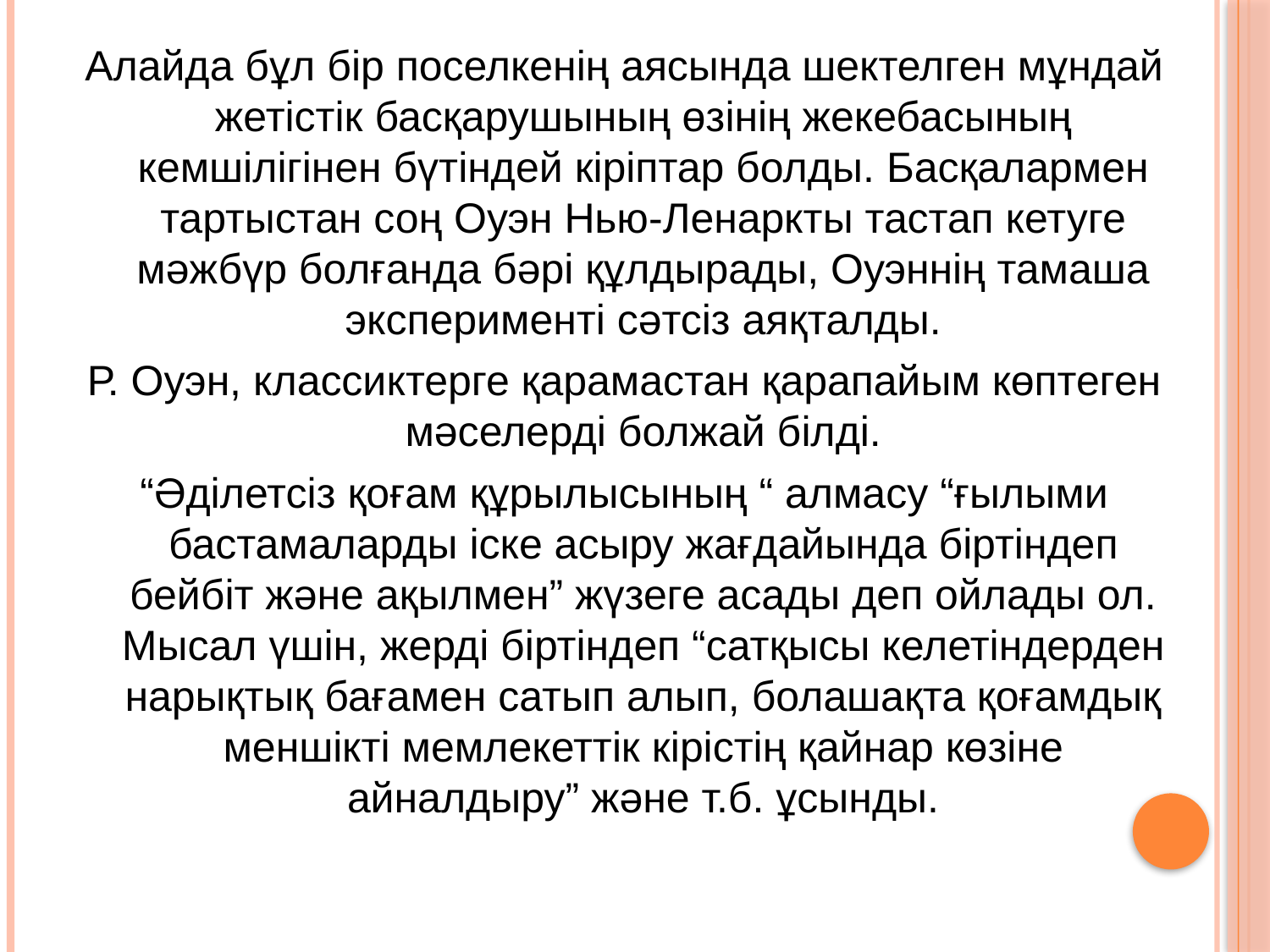

Алайда бұл бір поселкенің аясында шектелген мұндай жетістік басқарушының өзінің жекебасының кемшілігінен бүтіндей кіріптар болды. Басқалармен тартыстан соң Оуэн Нью-Ленаркты тастап кетуге мәжбүр болғанда бәрі құлдырады, Оуэннің тамаша эксперименті сәтсіз аяқталды.
Р. Оуэн, классиктерге қарамастан қарапайым көптеген мәселерді болжай білді.
“Әділетсіз қоғам құрылысының “ алмасу “ғылыми бастамаларды іске асыру жағдайында біртіндеп бейбіт және ақылмен” жүзеге асады деп ойлады ол. Мысал үшін, жерді біртіндеп “сатқысы келетіндерден нарықтық бағамен сатып алып, болашақта қоғамдық меншікті мемлекеттік кірістің қайнар көзіне айналдыру” және т.б. ұсынды.